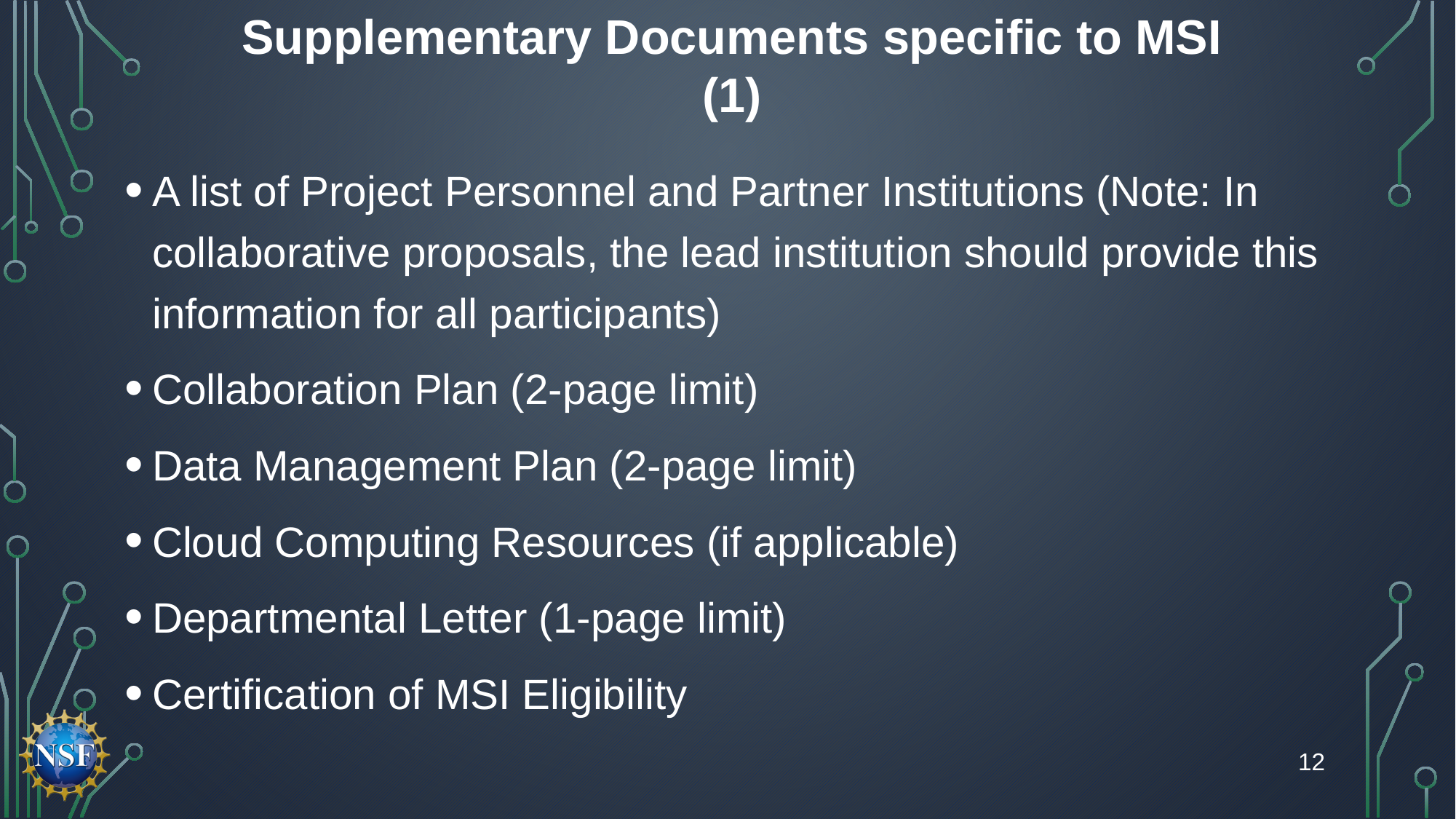

Supplementary Documents specific to MSI (1)
A list of Project Personnel and Partner Institutions (Note: In collaborative proposals, the lead institution should provide this information for all participants)
Collaboration Plan (2-page limit)
Data Management Plan (2-page limit)
Cloud Computing Resources (if applicable)
Departmental Letter (1-page limit)
Certification of MSI Eligibility

12